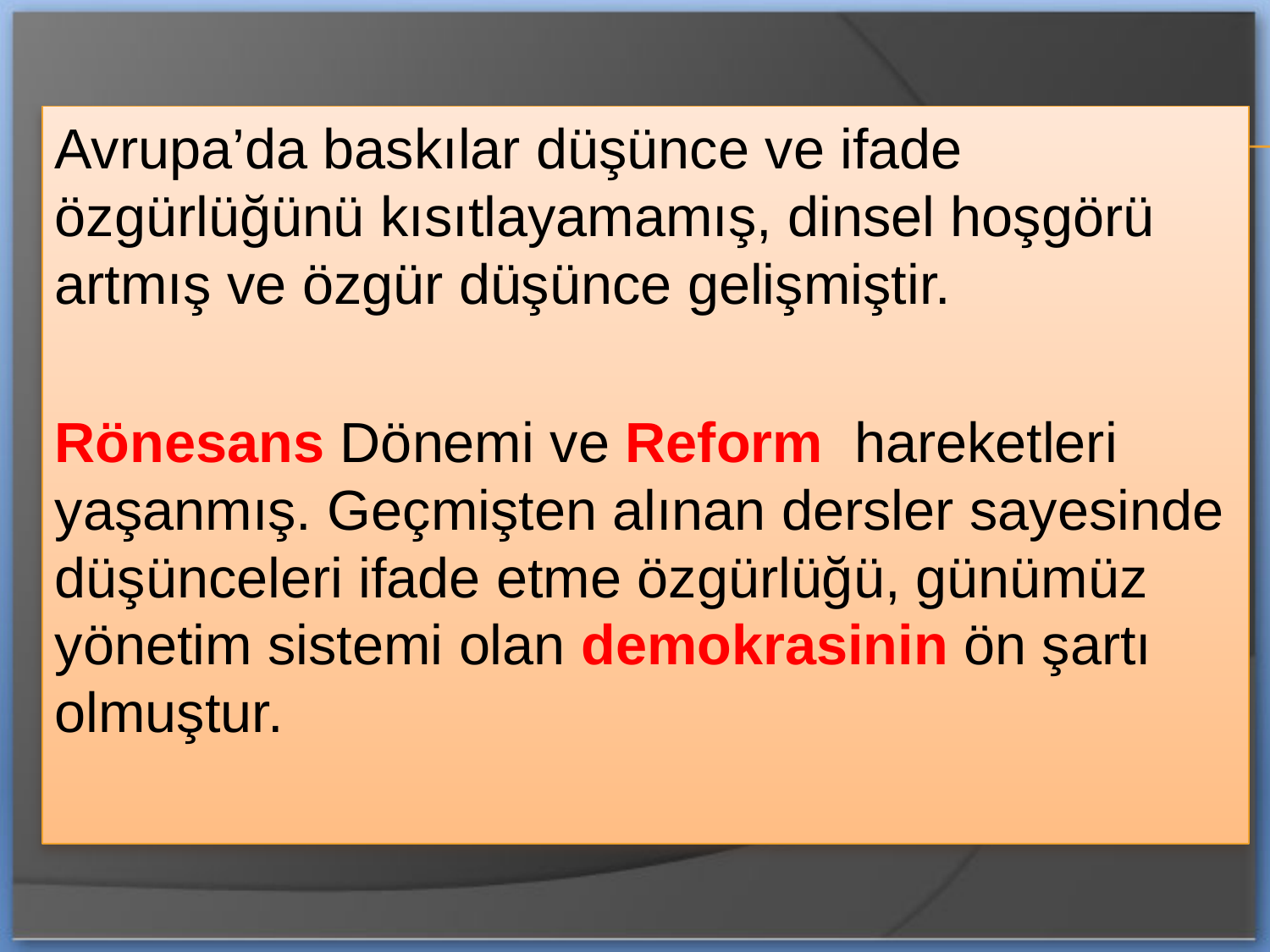

Avrupa’da baskılar düşünce ve ifade özgürlüğünü kısıtlayamamış, dinsel hoşgörü artmış ve özgür düşünce gelişmiştir.

Rönesans Dönemi ve Reform  hareketleri yaşanmış. Geçmişten alınan dersler sayesinde düşünceleri ifade etme özgürlüğü, günümüz yönetim sistemi olan demokrasinin ön şartı olmuştur.